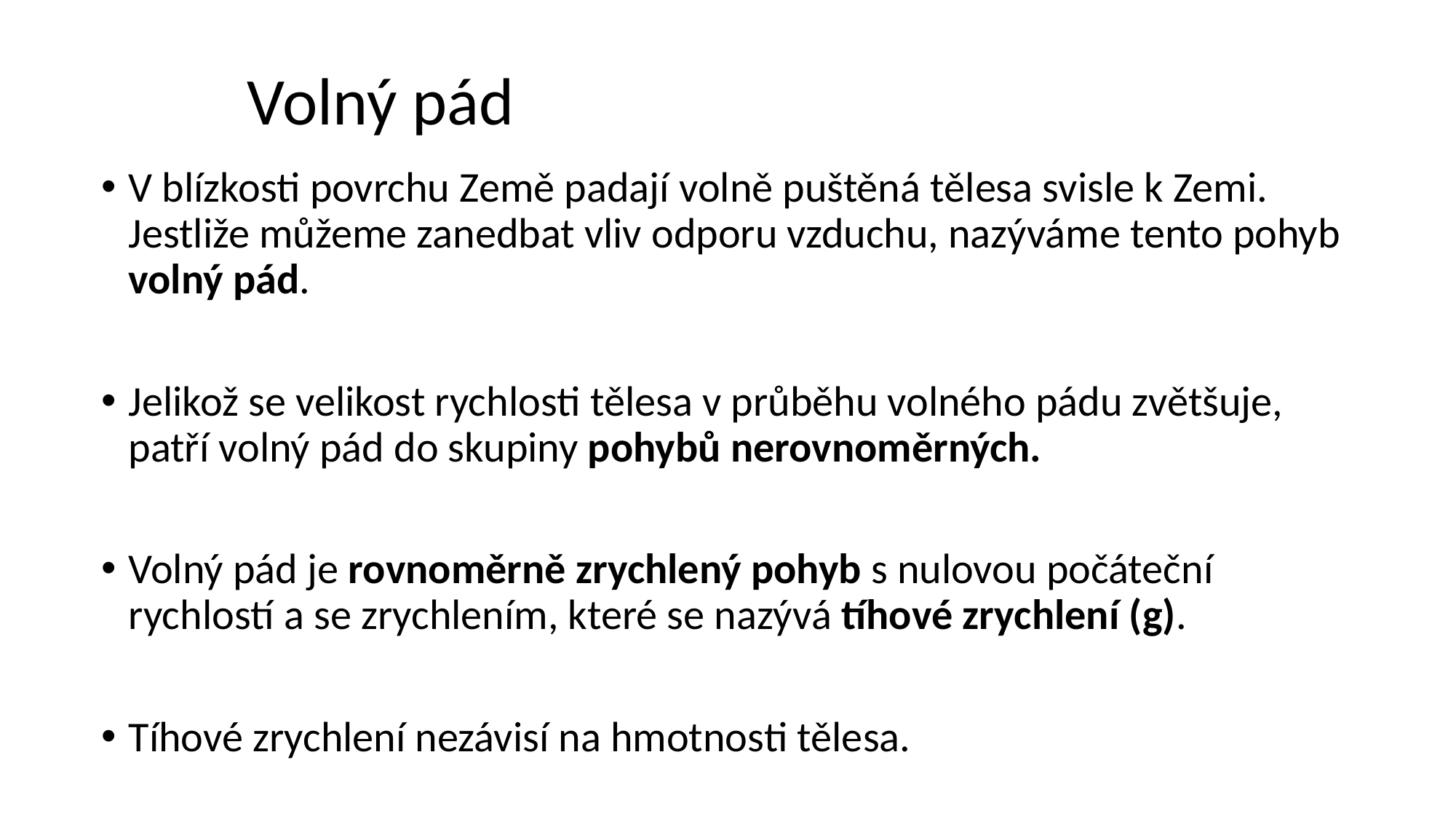

# Volný pád
V blízkosti povrchu Země padají volně puštěná tělesa svisle k Zemi. Jestliže můžeme zanedbat vliv odporu vzduchu, nazýváme tento pohyb volný pád.

Jelikož se velikost rychlosti tělesa v průběhu volného pádu zvětšuje, patří volný pád do skupiny pohybů nerovnoměrných.

Volný pád je rovnoměrně zrychlený pohyb s nulovou počáteční rychlostí a se zrychlením, které se nazývá tíhové zrychlení (g).

Tíhové zrychlení nezávisí na hmotnosti tělesa.